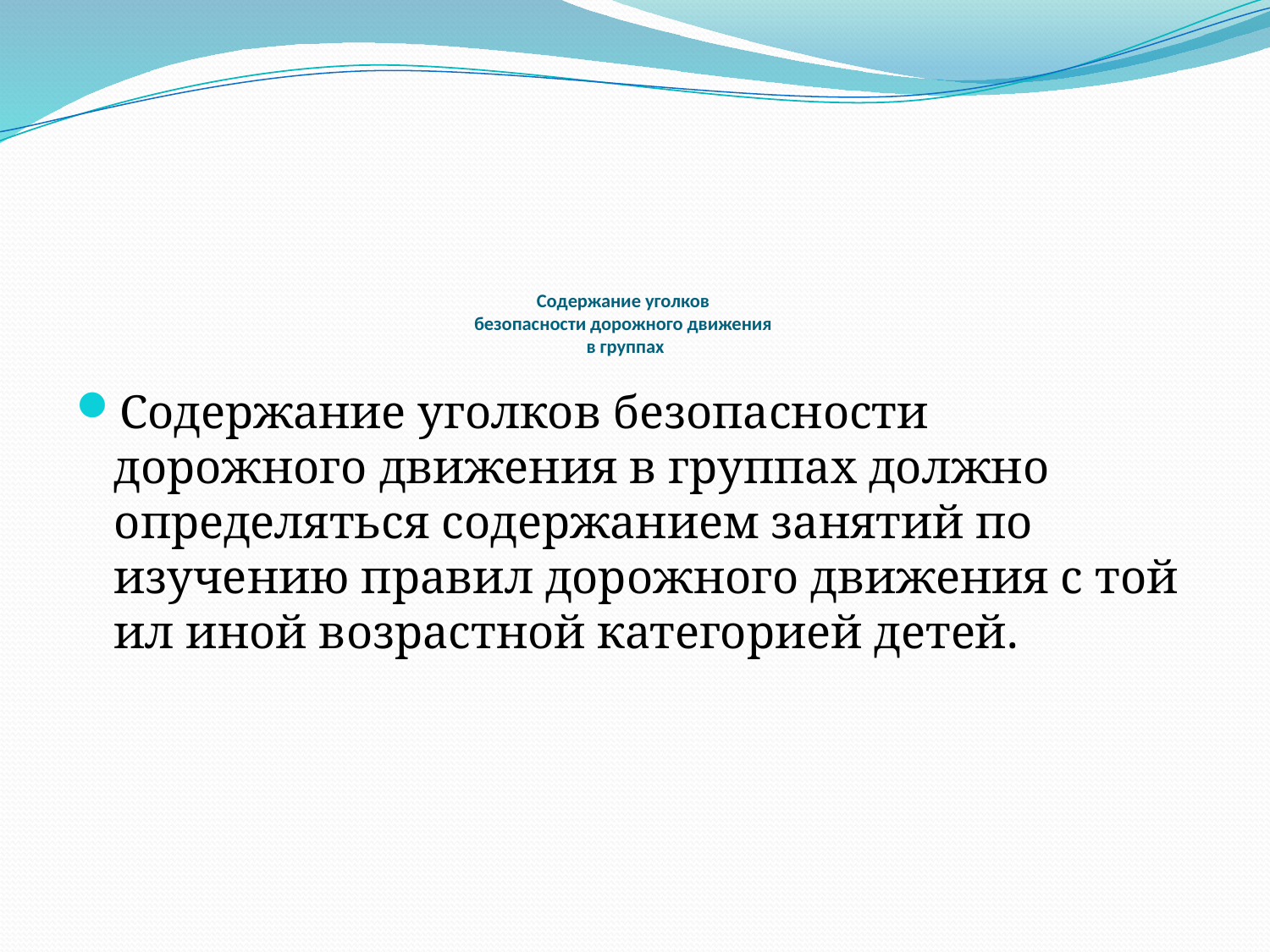

# Содержание уголков безопасности дорожного движения в группах
Содержание уголков безопасности дорожного движения в группах должно определяться содержанием занятий по изучению правил дорожного движения с той ил иной возрастной категорией детей.